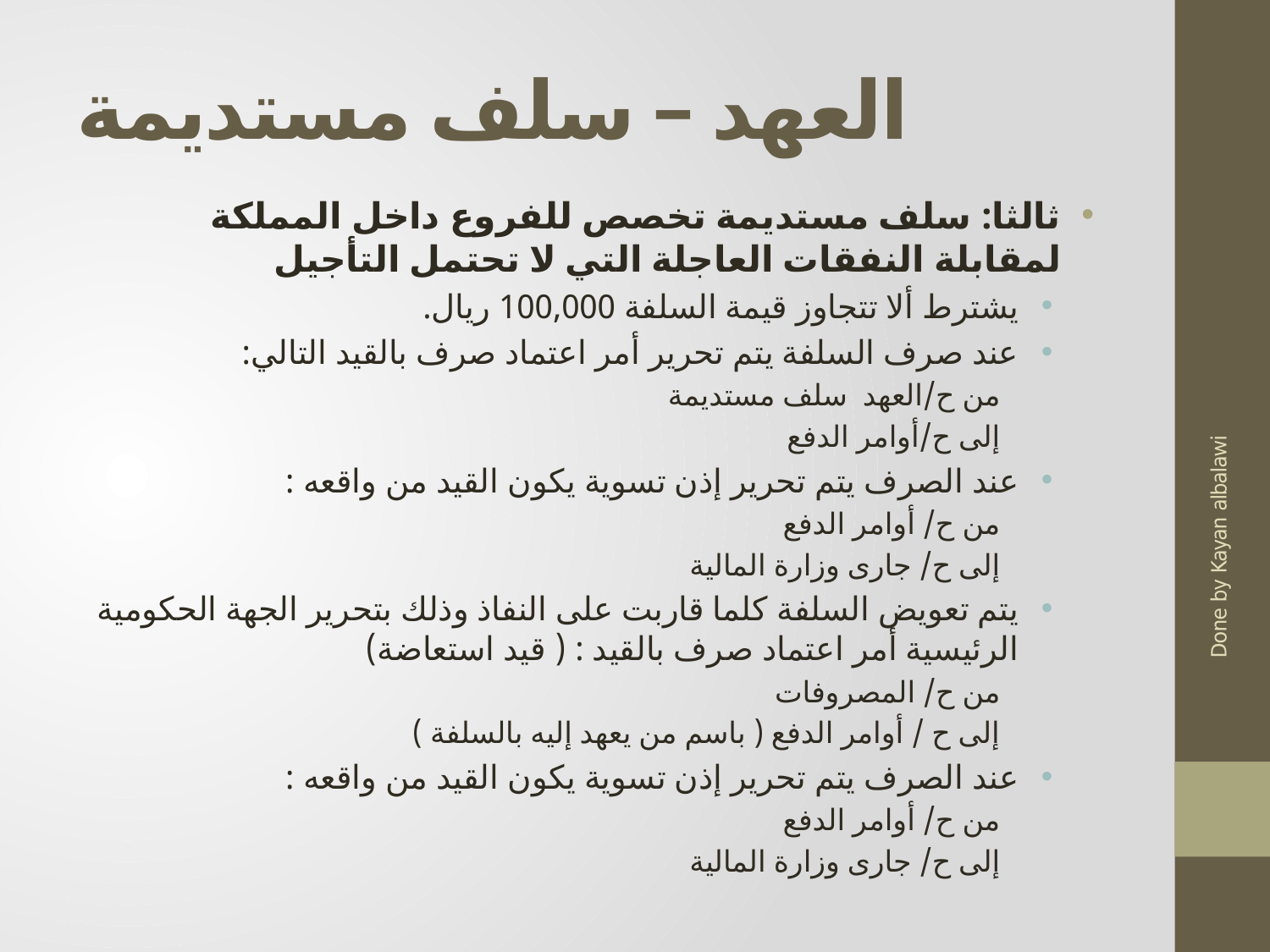

# العهد – سلف مستديمة
ثالثا: سلف مستديمة تخصص للفروع داخل المملكة لمقابلة النفقات العاجلة التي لا تحتمل التأجيل
يشترط ألا تتجاوز قيمة السلفة 100,000 ريال.
عند صرف السلفة يتم تحرير أمر اعتماد صرف بالقيد التالي:
من ح/العهد  سلف مستديمة
إلى ح/أوامر الدفع
عند الصرف يتم تحرير إذن تسوية يكون القيد من واقعه :
من ح/ أوامر الدفع
إلى ح/ جارى وزارة المالية
يتم تعويض السلفة كلما قاربت على النفاذ وذلك بتحرير الجهة الحكومية الرئيسية أمر اعتماد صرف بالقيد : ( قيد استعاضة)
من ح/ المصروفات
إلى ح / أوامر الدفع ( باسم من يعهد إليه بالسلفة )
عند الصرف يتم تحرير إذن تسوية يكون القيد من واقعه :
من ح/ أوامر الدفع
إلى ح/ جارى وزارة المالية
Done by Kayan albalawi